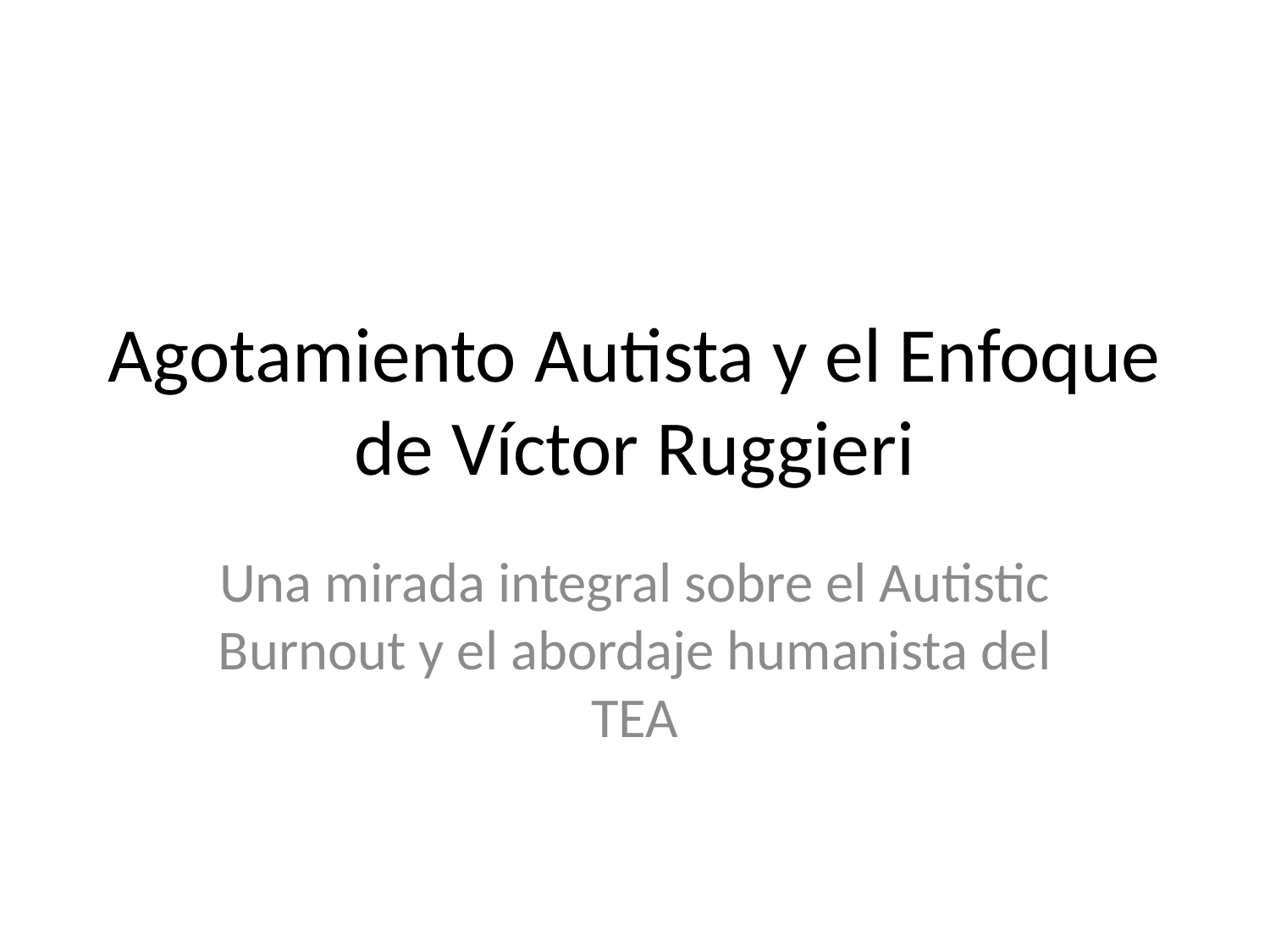

# Agotamiento Autista y el Enfoque de Víctor Ruggieri
Una mirada integral sobre el Autistic Burnout y el abordaje humanista del TEA